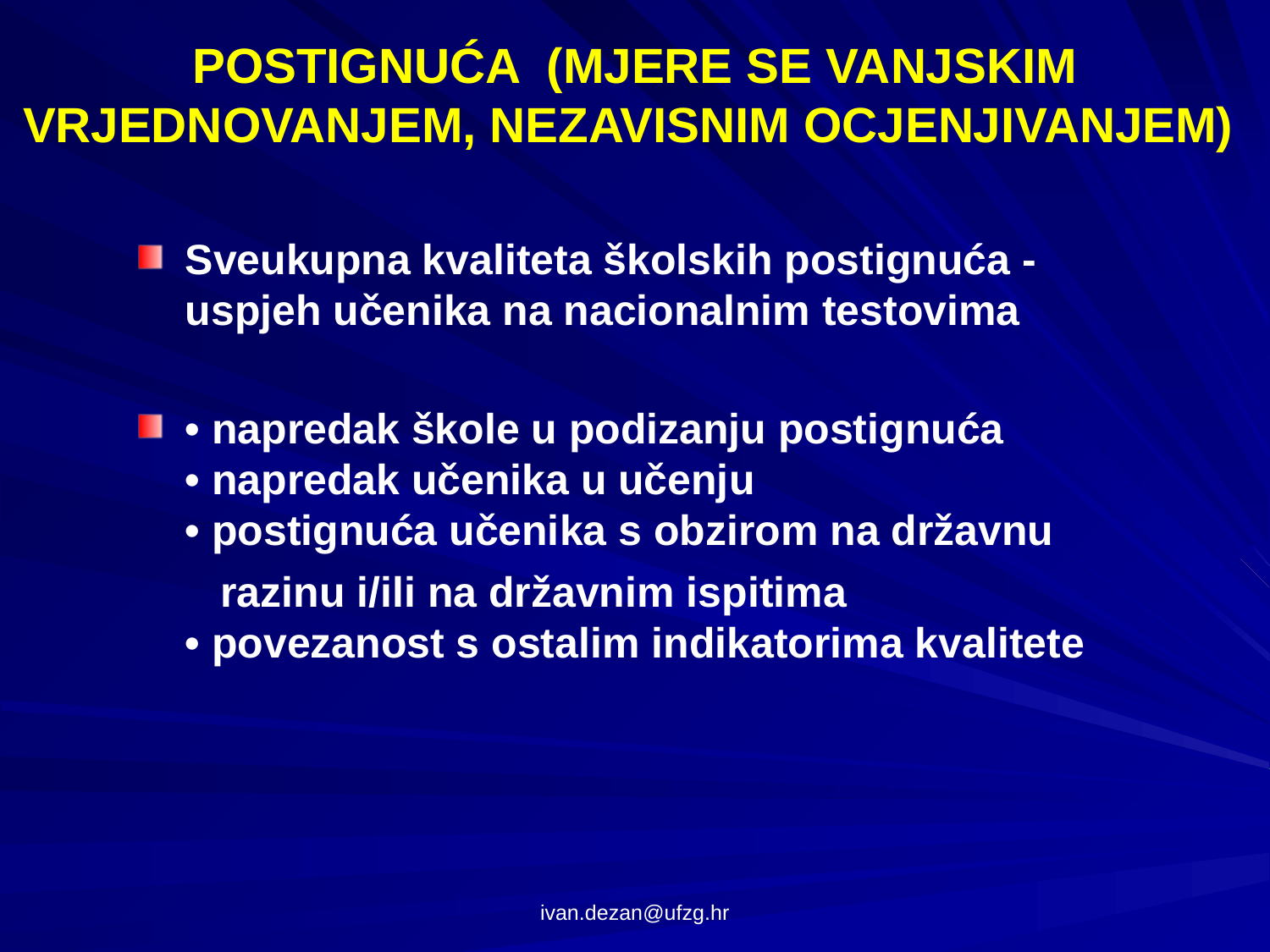

# POSTIGNUĆA  (MJERE SE VANJSKIM VRJEDNOVANJEM, NEZAVISNIM OCJENJIVANJEM)
Sveukupna kvaliteta školskih postignuća - uspjeh učenika na nacionalnim testovima

• napredak škole u podizanju postignuća
• napredak učenika u učenju
• postignuća učenika s obzirom na državnu
       razinu i/ili na državnim ispitima
• povezanost s ostalim indikatorima kvalitete
ivan.dezan@ufzg.hr